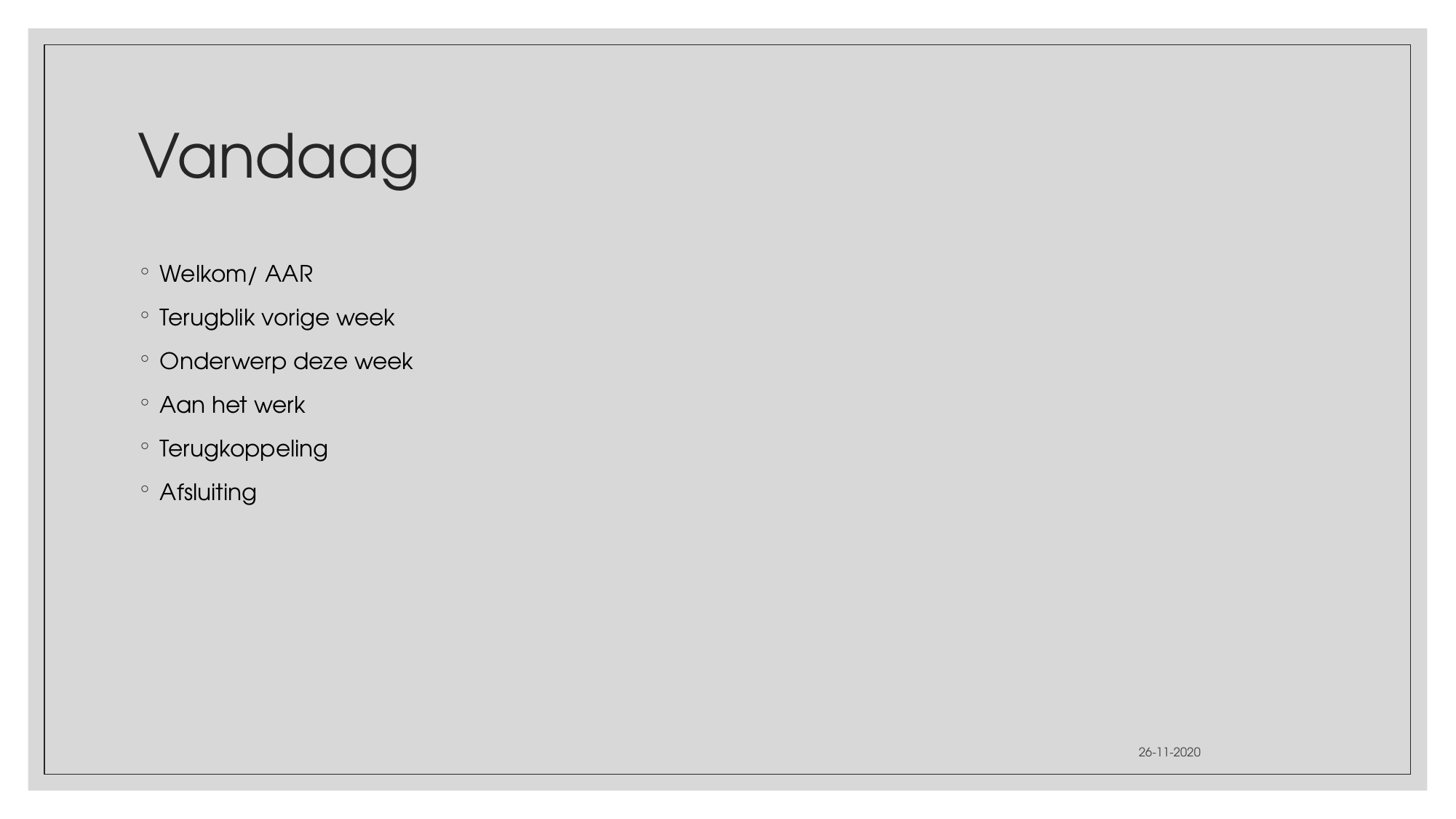

# Vandaag
Welkom/ AAR
Terugblik vorige week
Onderwerp deze week
Aan het werk
Terugkoppeling
Afsluiting
26-11-2020